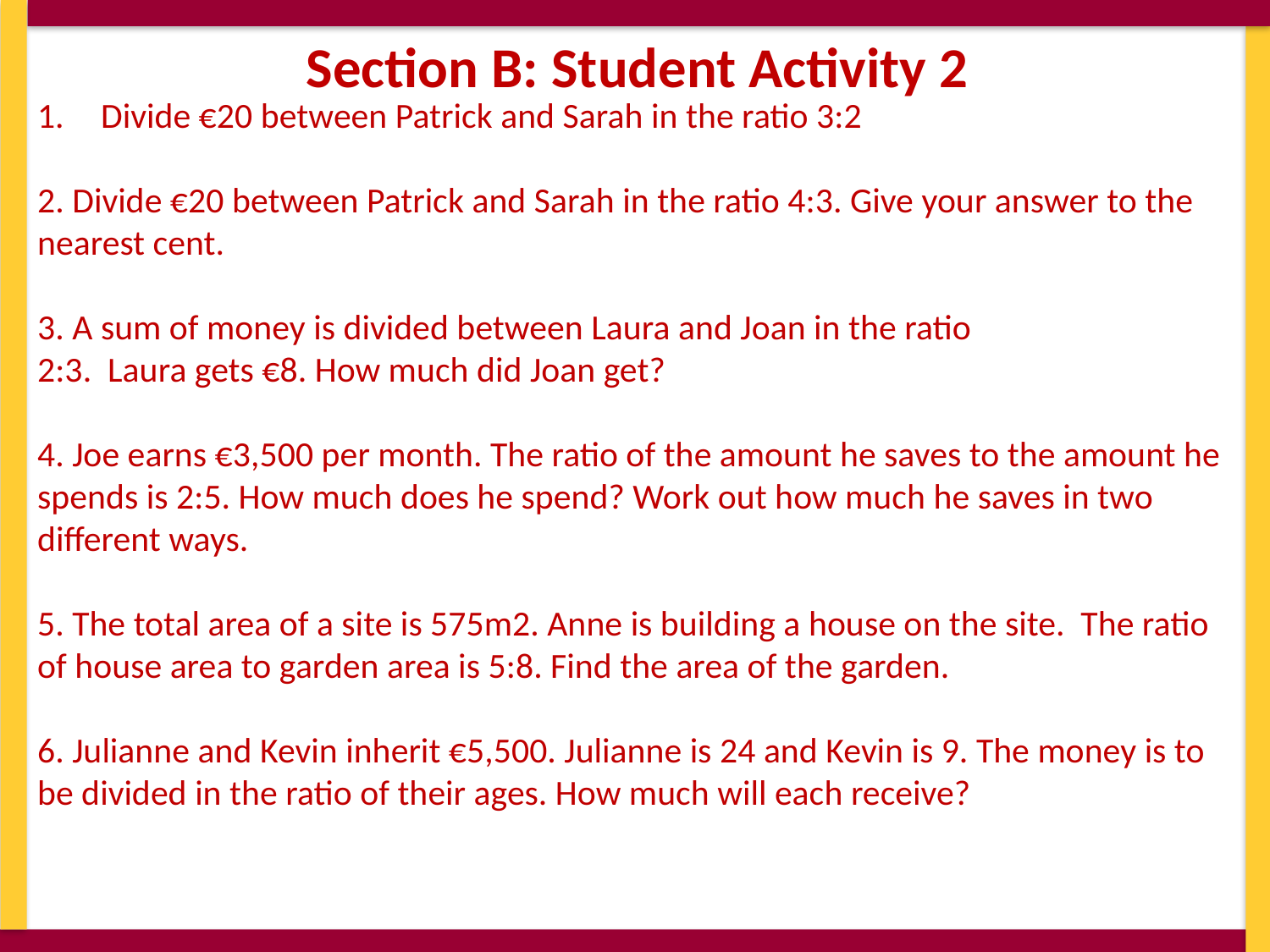

Section B: Student Activity 2
Divide €20 between Patrick and Sarah in the ratio 3:2

2. Divide €20 between Patrick and Sarah in the ratio 4:3. Give your answer to the nearest cent.

3. A sum of money is divided between Laura and Joan in the ratio
2:3.  Laura gets €8. How much did Joan get?

4. Joe earns €3,500 per month. The ratio of the amount he saves to the amount he spends is 2:5. How much does he spend? Work out how much he saves in two different ways.

5. The total area of a site is 575m2. Anne is building a house on the site.  The ratio of house area to garden area is 5:8. Find the area of the garden.

6. Julianne and Kevin inherit €5,500. Julianne is 24 and Kevin is 9. The money is to be divided in the ratio of their ages. How much will each receive?